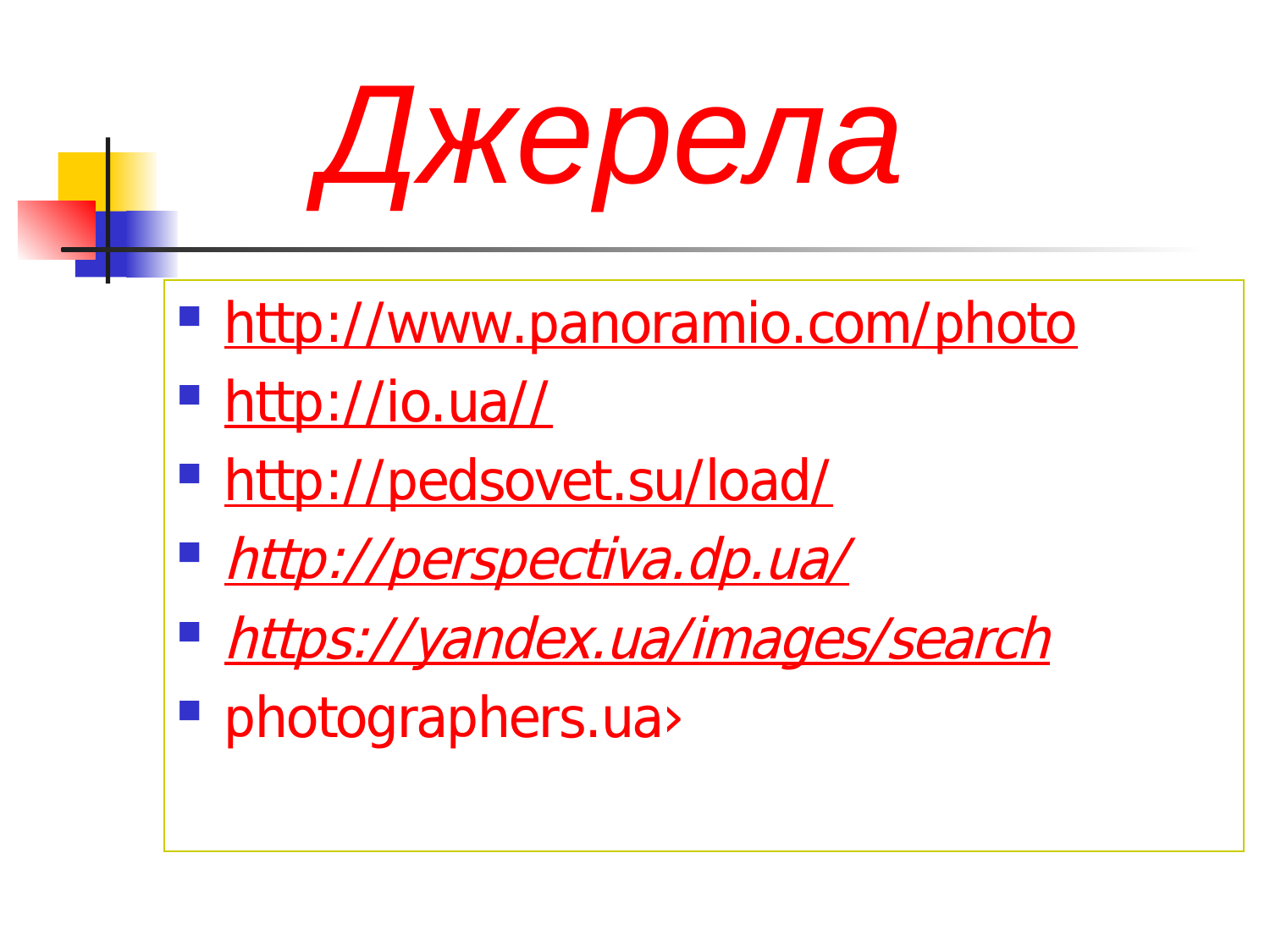

Джерела
http://www.panoramio.com/photo
http://io.ua//
http://pedsovet.su/load/
http://perspectiva.dp.ua/
https://yandex.ua/images/search
photographers.ua›